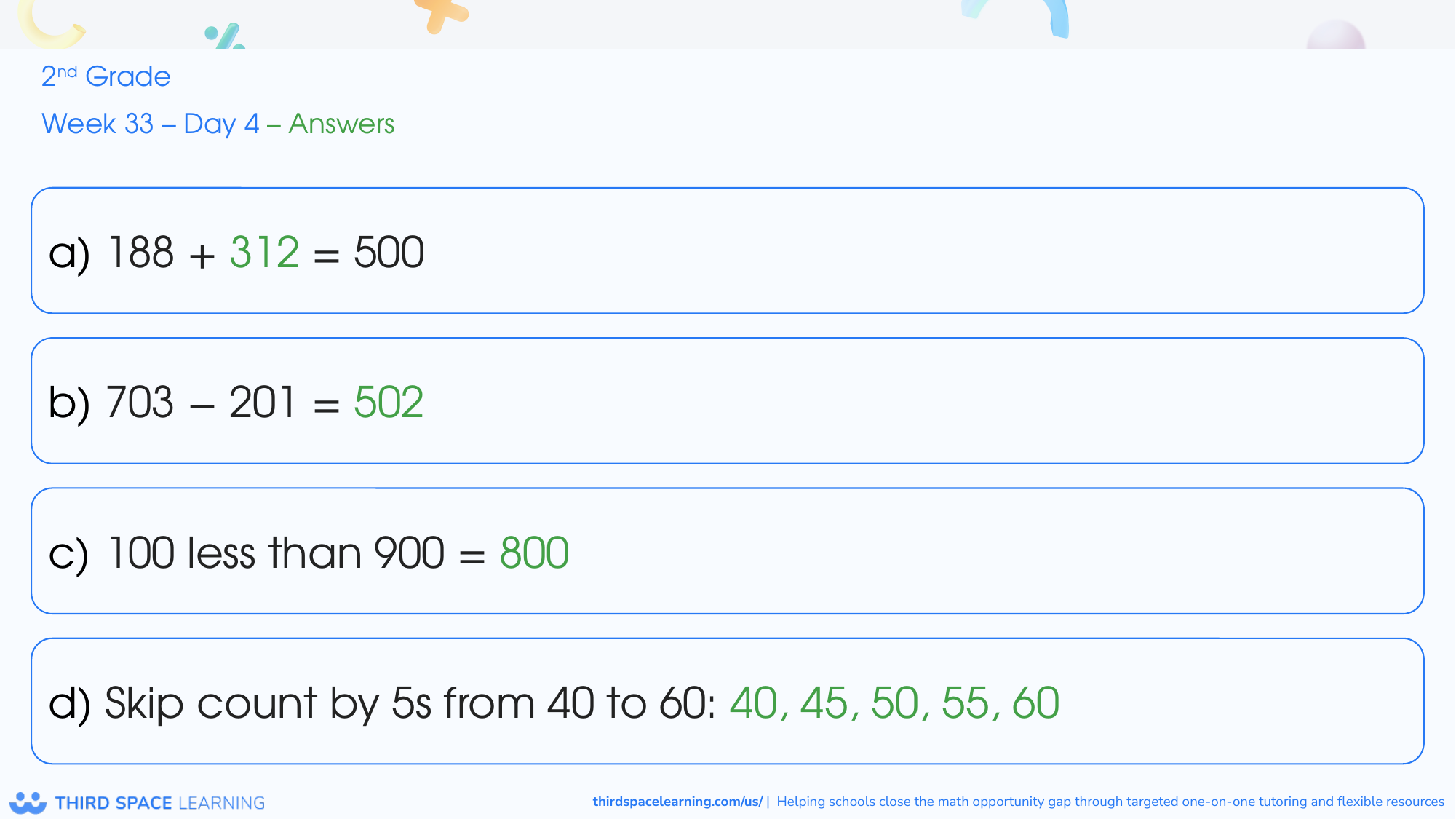

2nd Grade
Week 33 – Day 4 – Answers
188 + 312 = 500
703 − 201 = 502
100 less than 900 = 800
Skip count by 5s from 40 to 60: 40, 45, 50, 55, 60